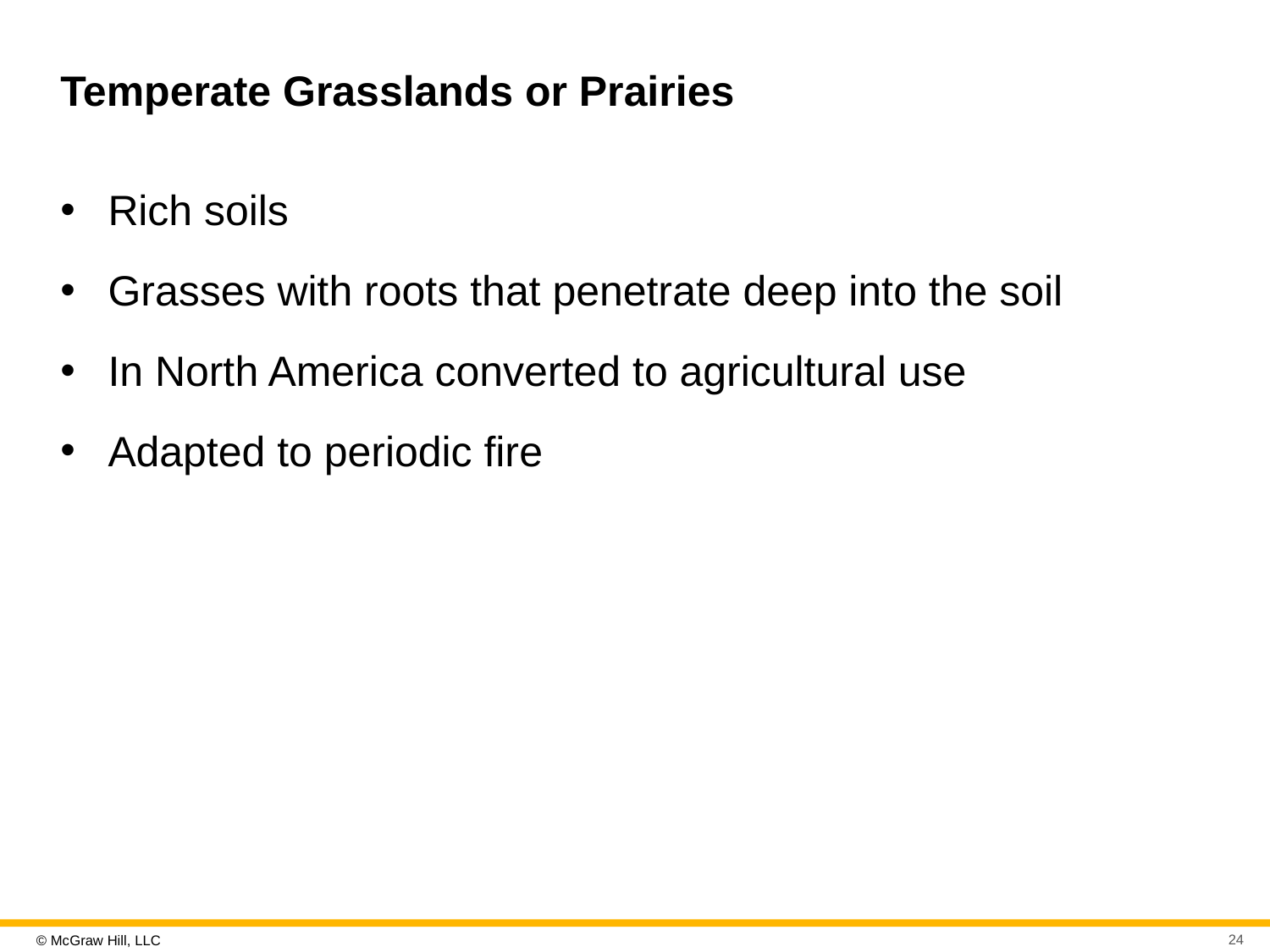

# Temperate Grasslands or Prairies
Rich soils
Grasses with roots that penetrate deep into the soil
In North America converted to agricultural use
Adapted to periodic fire
24